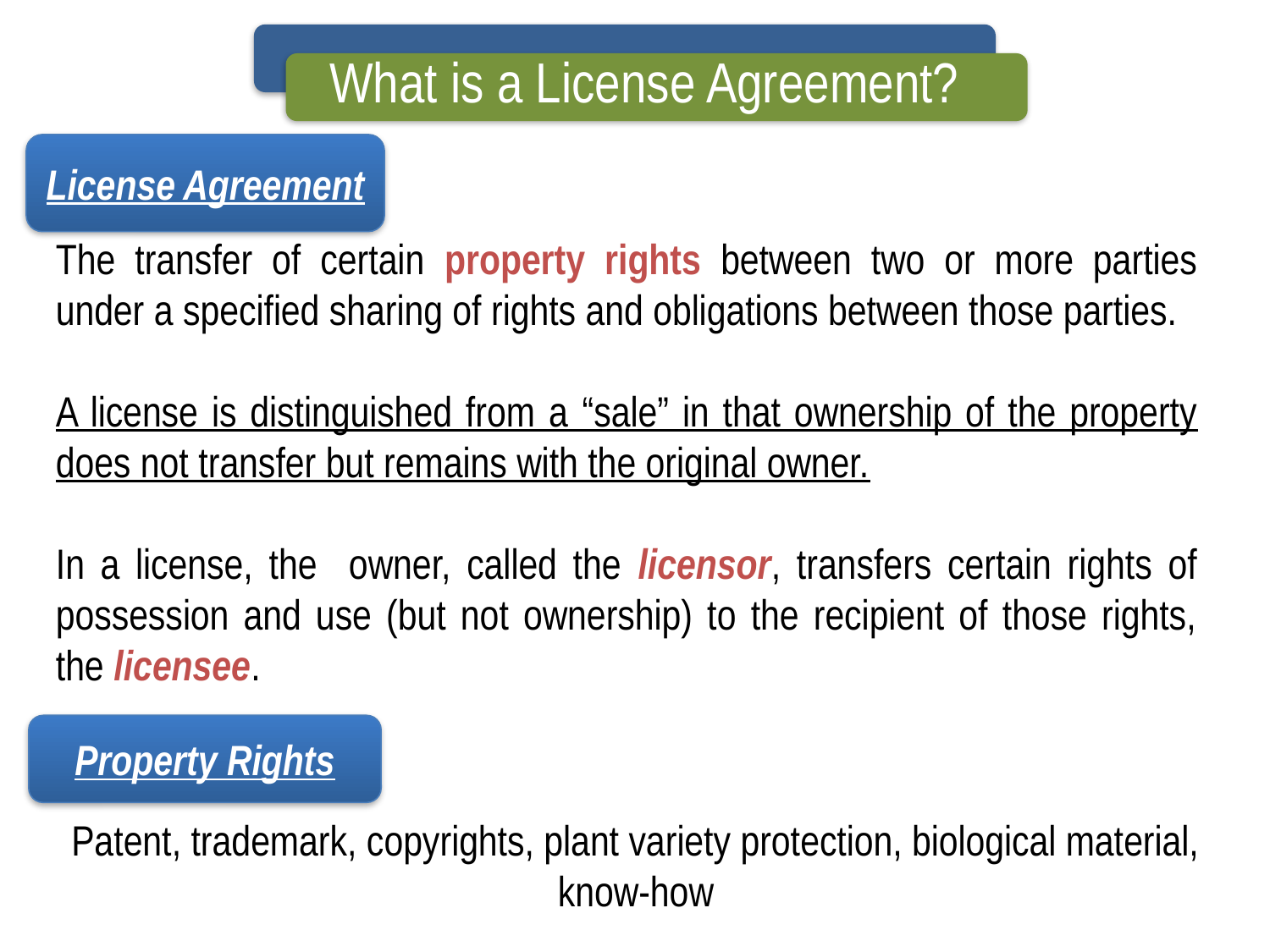

What is a License Agreement?
License Agreement

The transfer of certain property rights between two or more parties under a specified sharing of rights and obligations between those parties.

A license is distinguished from a “sale” in that ownership of the property does not transfer but remains with the original owner.

In a license, the  owner, called the licensor, transfers certain rights of possession and use (but not ownership) to the recipient of those rights, the licensee.

Property Rights
Patent, trademark, copyrights, plant variety protection, biological material, know-how